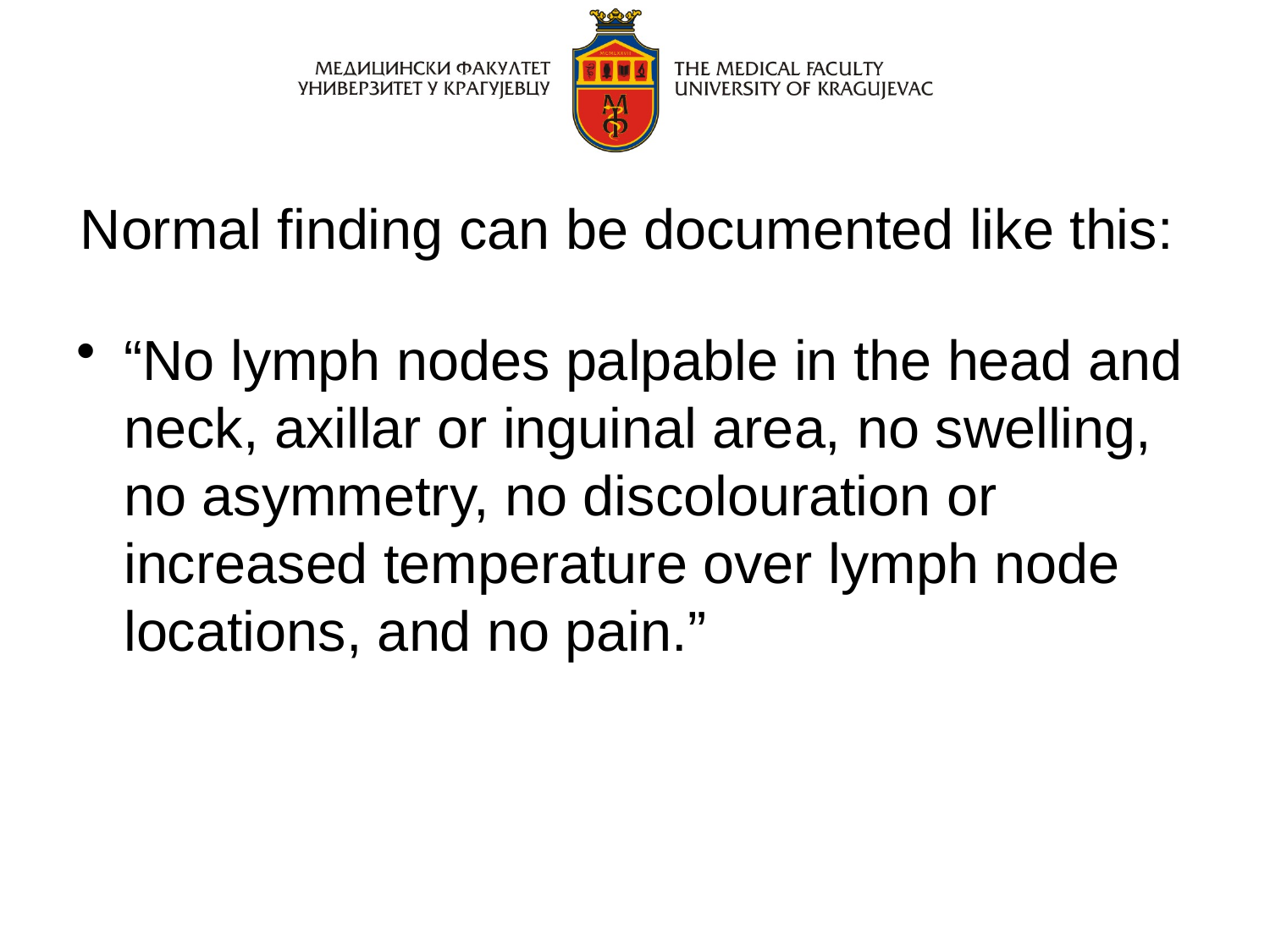

# Normal finding can be documented like this:
“No lymph nodes palpable in the head and neck, axillar or inguinal area, no swelling, no asymmetry, no discolouration or increased temperature over lymph node locations, and no pain.”